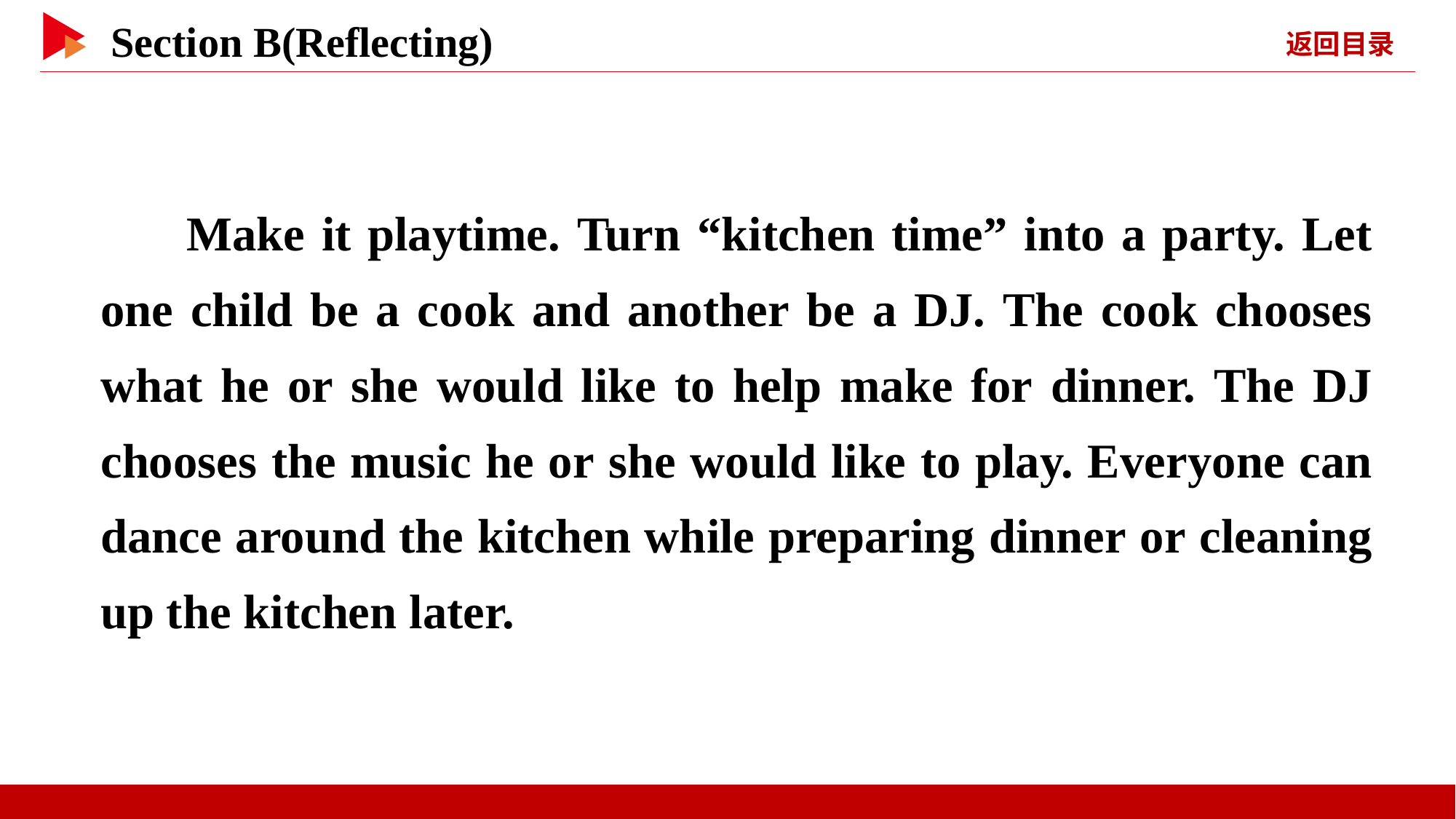

Make it playtime. Turn “kitchen time” into a party. Let one child be a cook and another be a DJ. The cook chooses what he or she would like to help make for dinner. The DJ chooses the music he or she would like to play. Everyone can dance around the kitchen while preparing dinner or cleaning up the kitchen later.